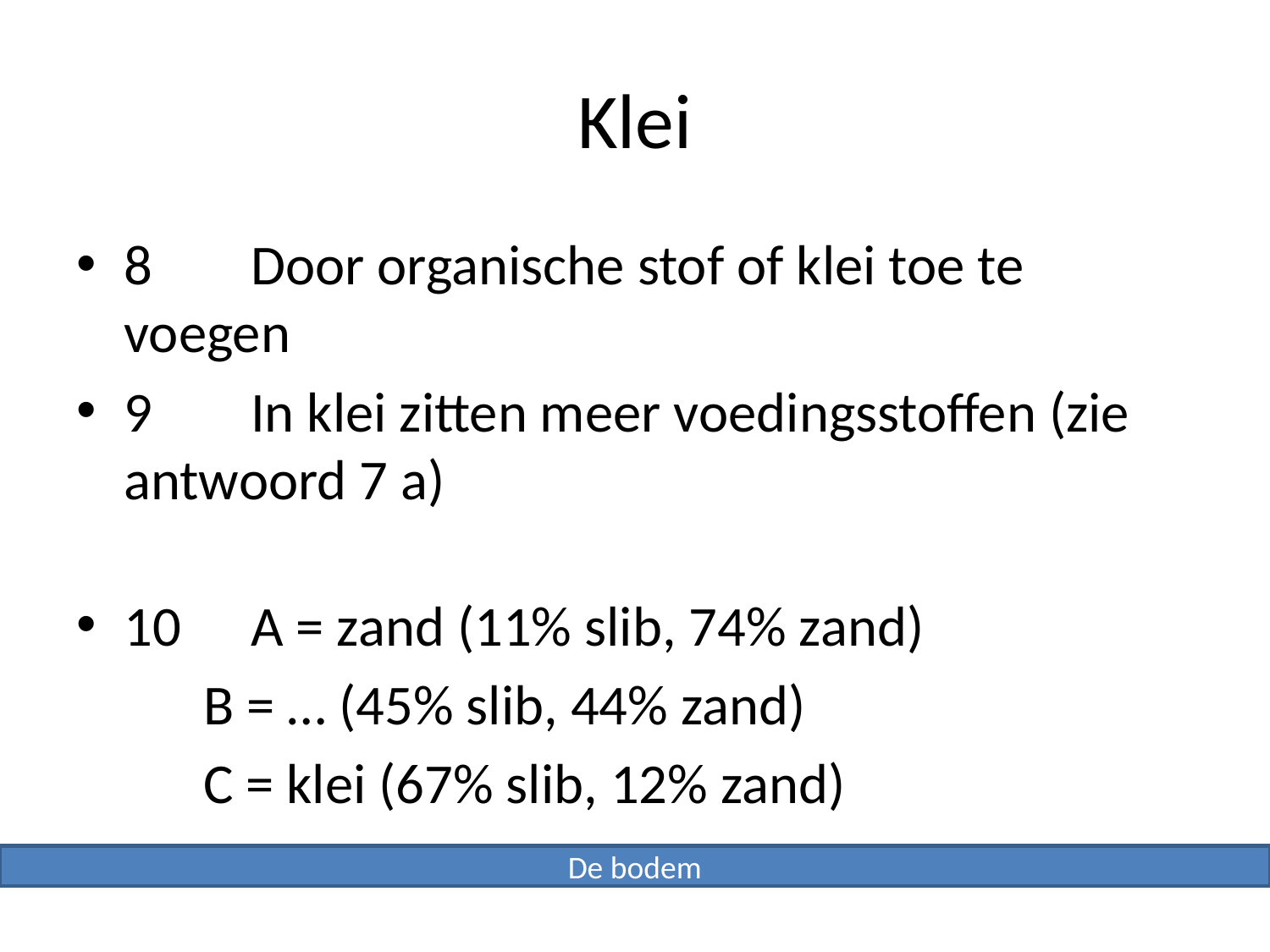

# Klei
8	Door organische stof of klei toe te voegen
9	In klei zitten meer voedingsstoffen (zie antwoord 7 a)
10	A = zand (11% slib, 74% zand)
	B = … (45% slib, 44% zand)
	C = klei (67% slib, 12% zand)

De bodem